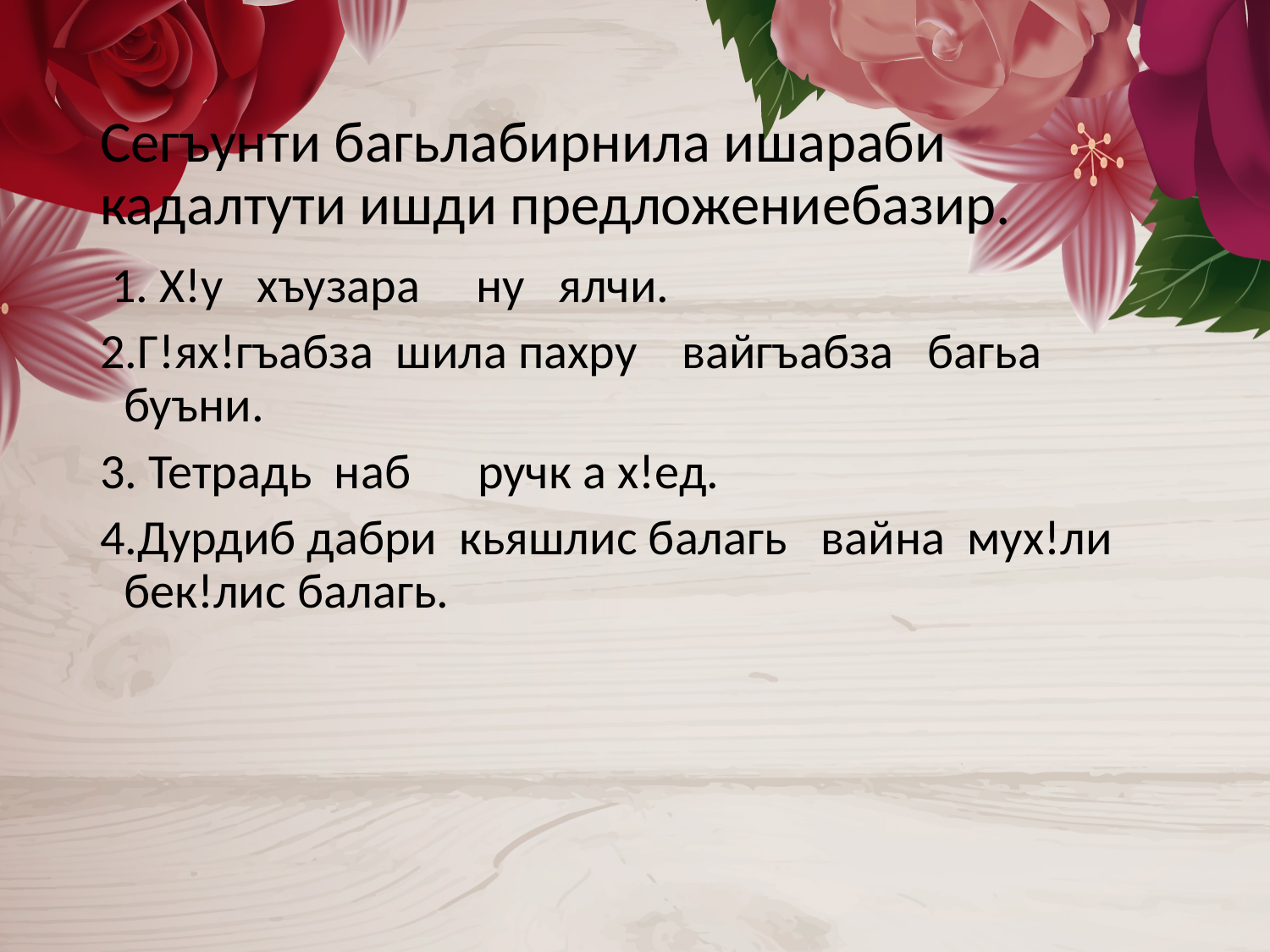

# Сегъунти багьлабирнила ишараби кадалтути ишди предложениебазир.
 1. Х!у   хъузара     ну   ялчи.
2.Г!ях!гъабза  шила пахру    вайгъабза   багьа буъни.
3. Тетрадь  наб      ручк а х!ед.
4.Дурдиб дабри  кьяшлис балагь   вайна  мух!ли  бек!лис балагь.